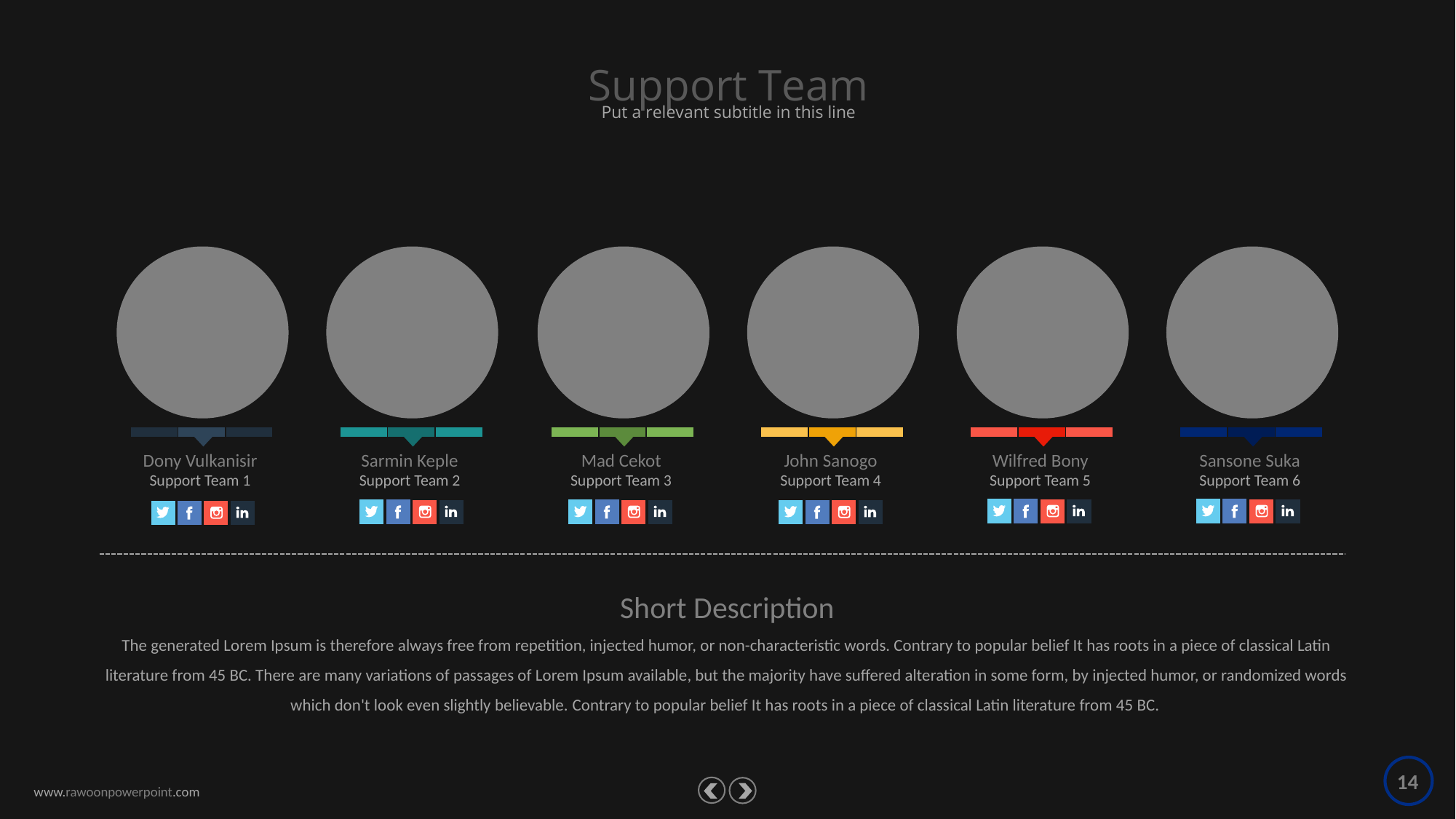

Support Team
Put a relevant subtitle in this line

Dony Vulkanisir
Support Team 1
Sarmin Keple
Support Team 2
Mad Cekot
Support Team 3
John Sanogo
Support Team 4
Wilfred Bony
Support Team 5
Sansone Suka
Support Team 6

Short Description
The generated Lorem Ipsum is therefore always free from repetition, injected humor, or non-characteristic words. Contrary to popular belief It has roots in a piece of classical Latin literature from 45 BC. There are many variations of passages of Lorem Ipsum available, but the majority have suffered alteration in some form, by injected humor, or randomized words which don't look even slightly believable. Contrary to popular belief It has roots in a piece of classical Latin literature from 45 BC.
14